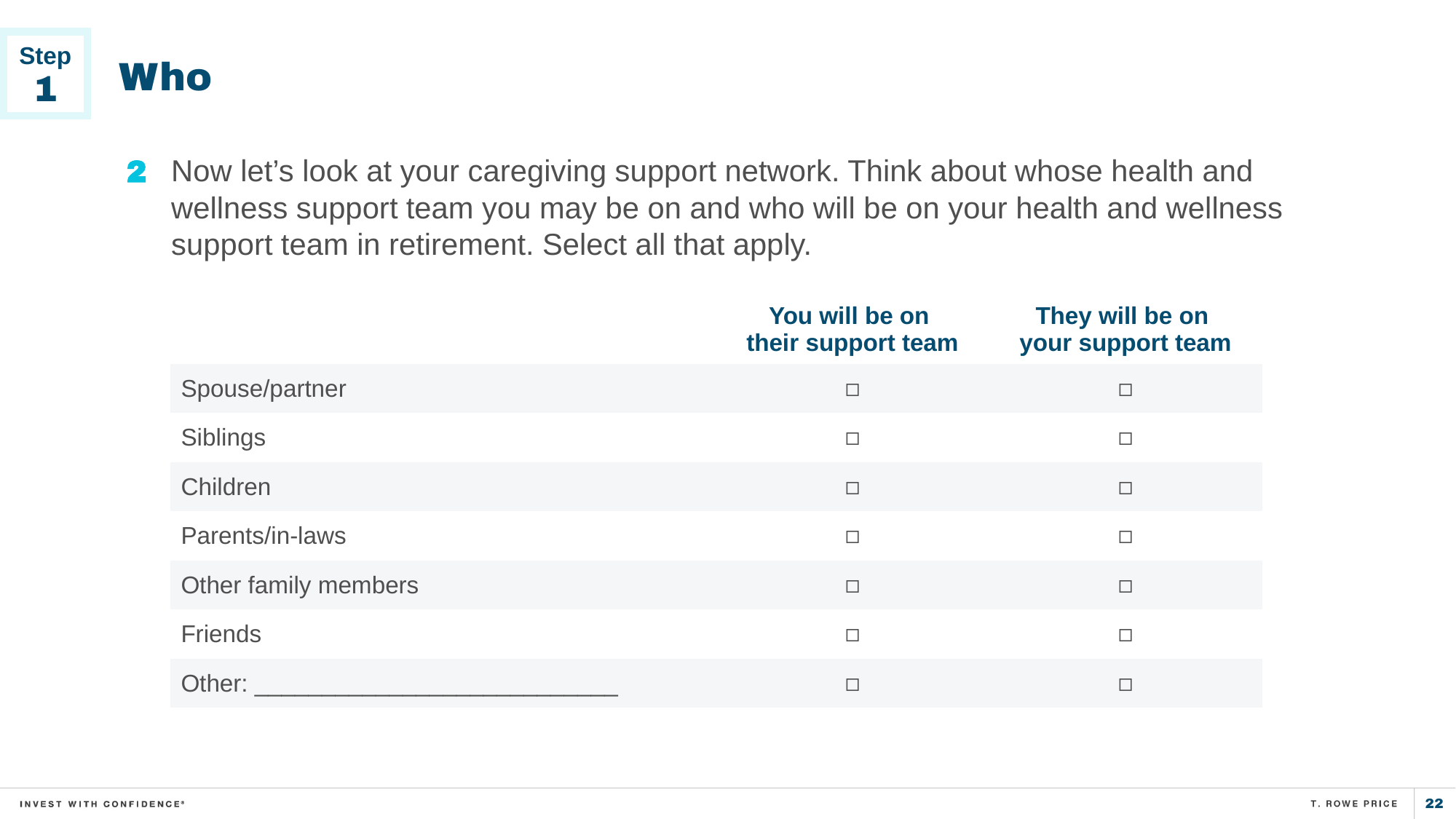

# Who
Step
1
2
Now let’s look at your caregiving support network. Think about whose health and wellness support team you may be on and who will be on your health and wellness support team in retirement. Select all that apply.
|  | You will be on their support team | They will be on your support team |
| --- | --- | --- |
| Spouse/partner | ◻︎ | ◻︎ |
| Siblings | ◻︎ | ◻︎ |
| Children | ◻︎ | ◻︎ |
| Parents/in-laws | ◻︎ | ◻︎ |
| Other family members | ◻︎ | ◻︎ |
| Friends | ◻︎ | ◻︎ |
| Other: \_\_\_\_\_\_\_\_\_\_\_\_\_\_\_\_\_\_\_\_\_\_\_\_\_\_\_ | ◻︎ | ◻︎ |